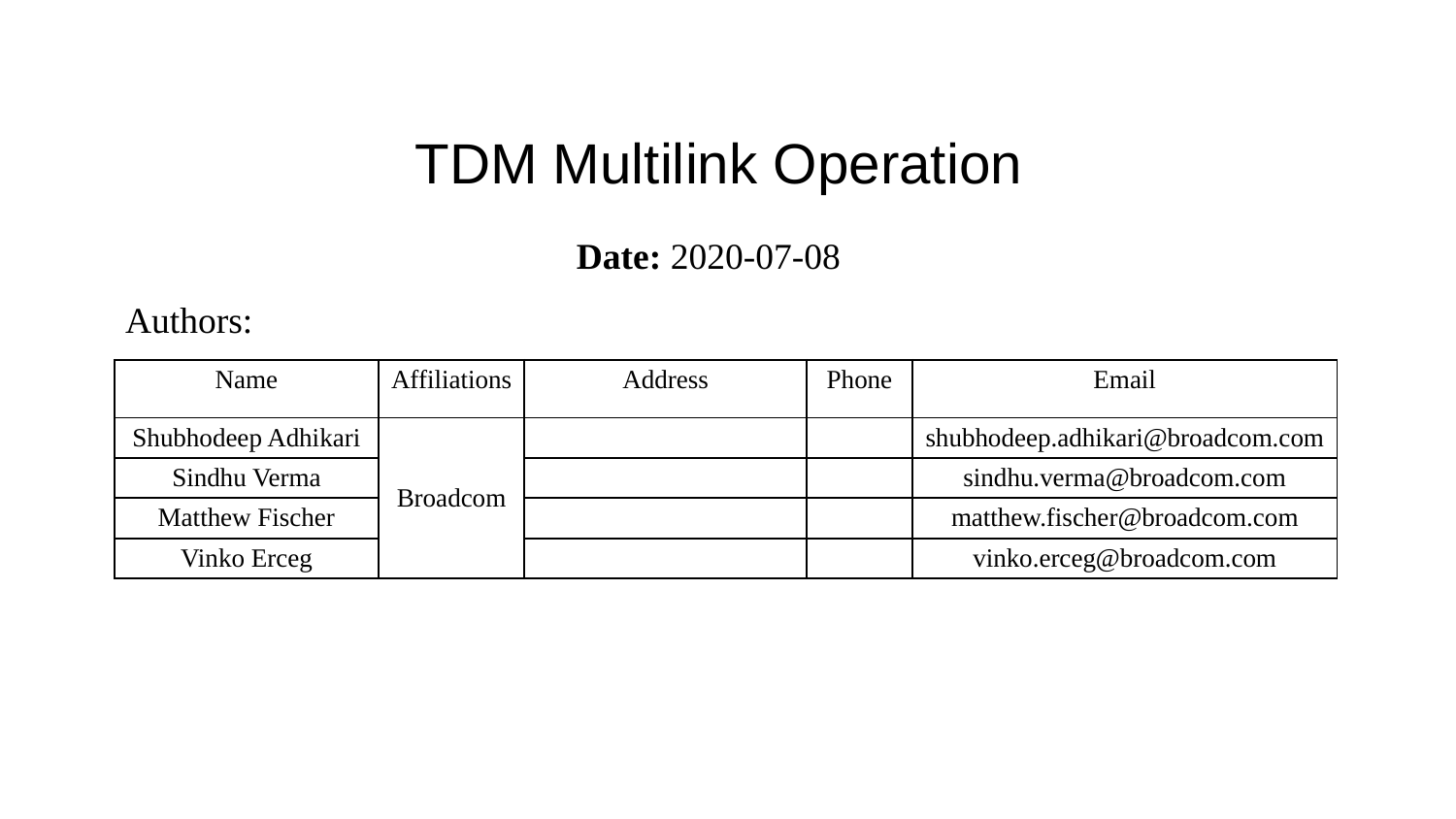

# TDM Multilink Operation
Date: 2020-07-08
Authors:
| Name | Affiliations | Address | Phone | Email |
| --- | --- | --- | --- | --- |
| Shubhodeep Adhikari | Broadcom |  |  | shubhodeep.adhikari@broadcom.com |
| Sindhu Verma |  |  |  | sindhu.verma@broadcom.com |
| Matthew Fischer |  |  |  | matthew.fischer@broadcom.com |
| Vinko Erceg |  |  |  | vinko.erceg@broadcom.com |